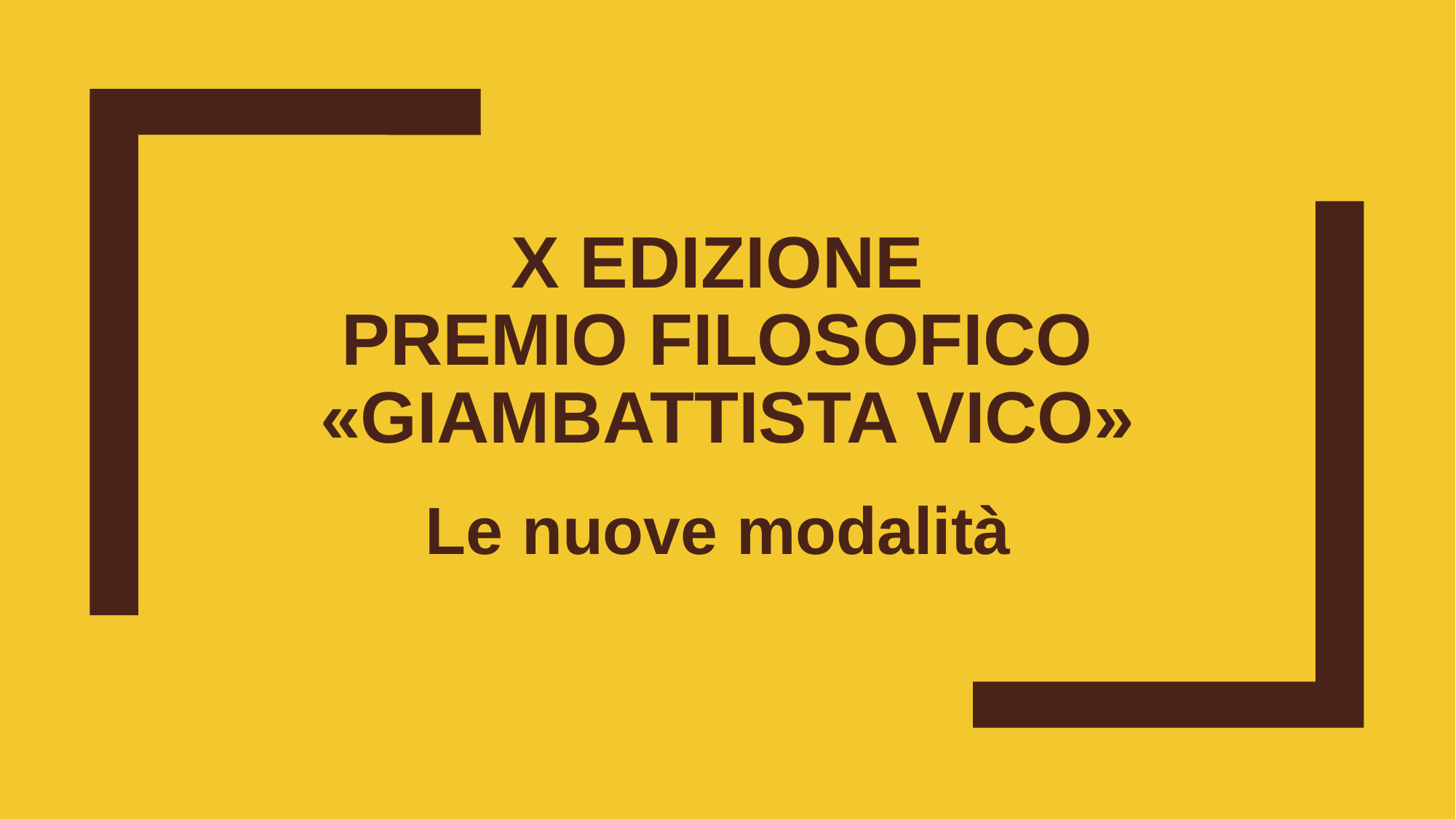

# X edizione PREMIO FILOSOFICO «GIAMBATTISTA VICO»
Le nuove modalità